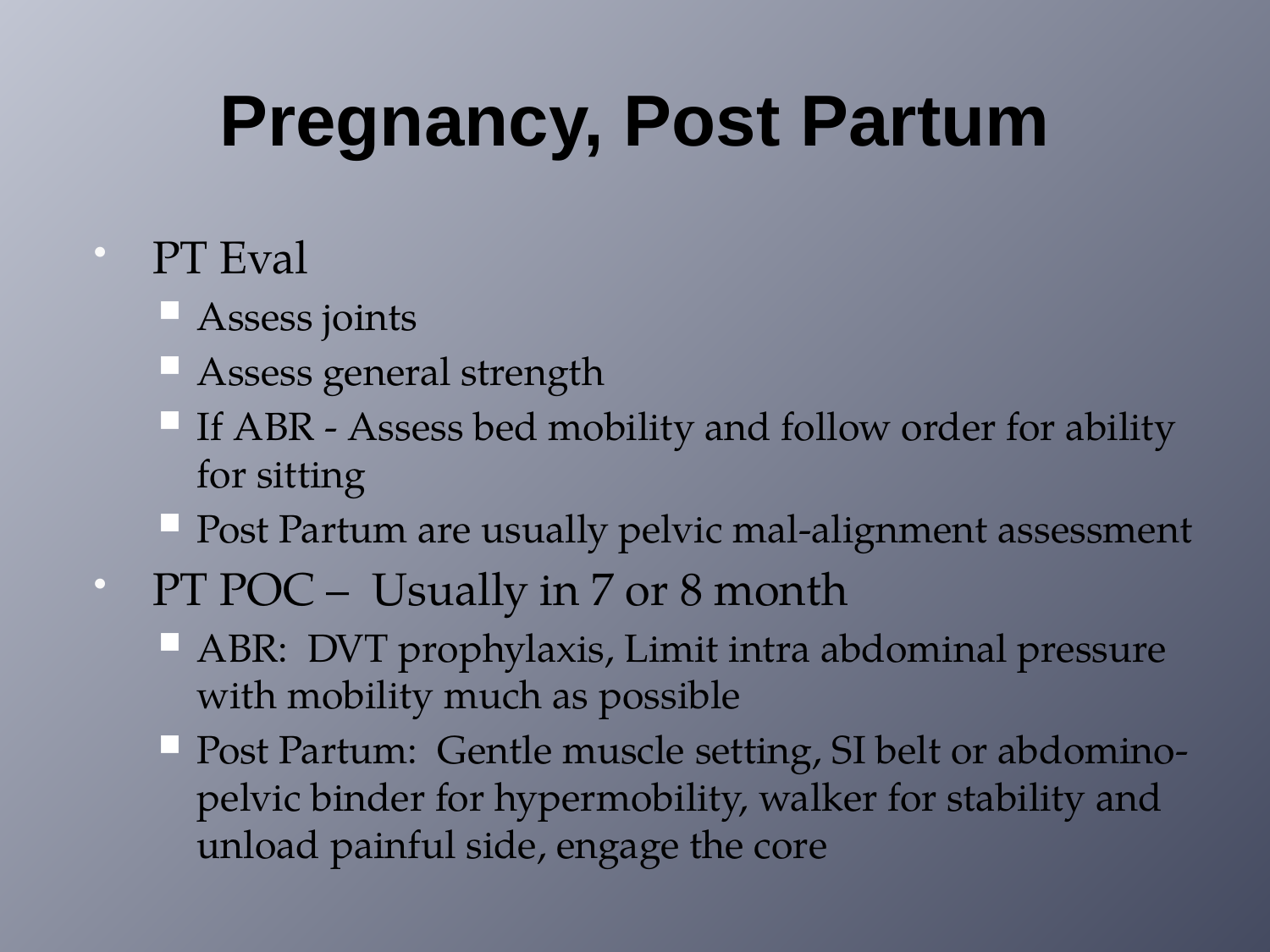

# Pregnancy, Post Partum
PT Eval
Assess joints
Assess general strength
If ABR - Assess bed mobility and follow order for ability for sitting
Post Partum are usually pelvic mal-alignment assessment
PT POC –  Usually in 7 or 8 month
ABR:  DVT prophylaxis, Limit intra abdominal pressure with mobility much as possible
Post Partum:  Gentle muscle setting, SI belt or abdomino-pelvic binder for hypermobility, walker for stability and unload painful side, engage the core